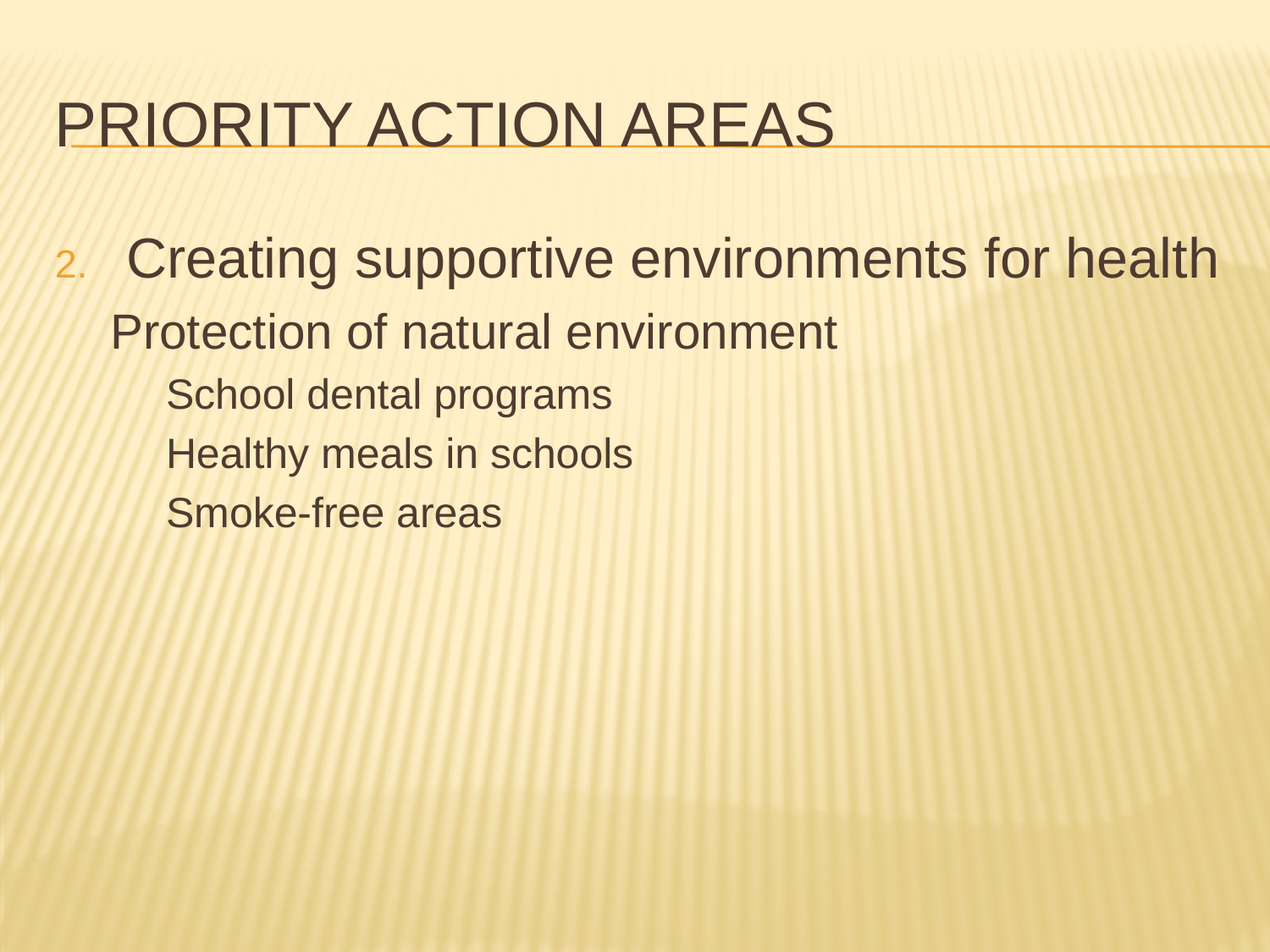

# Priority Action areas
Creating supportive environments for health
Protection of natural environment
School dental programs
Healthy meals in schools
Smoke-free areas